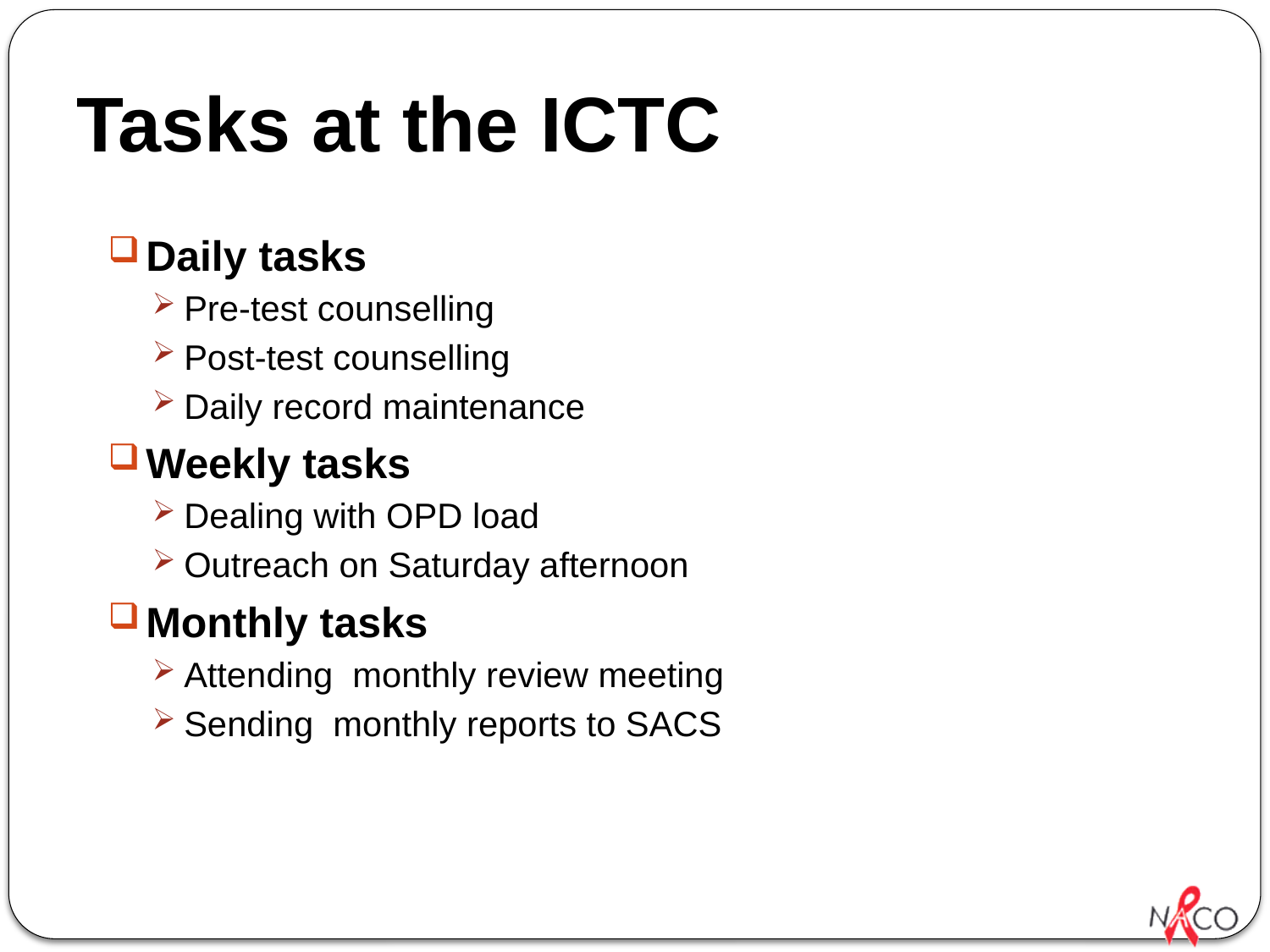

# Tasks at the ICTC
Daily tasks
Pre-test counselling
Post-test counselling
Daily record maintenance
Weekly tasks
Dealing with OPD load
Outreach on Saturday afternoon
Monthly tasks
Attending  monthly review meeting
Sending  monthly reports to SACS